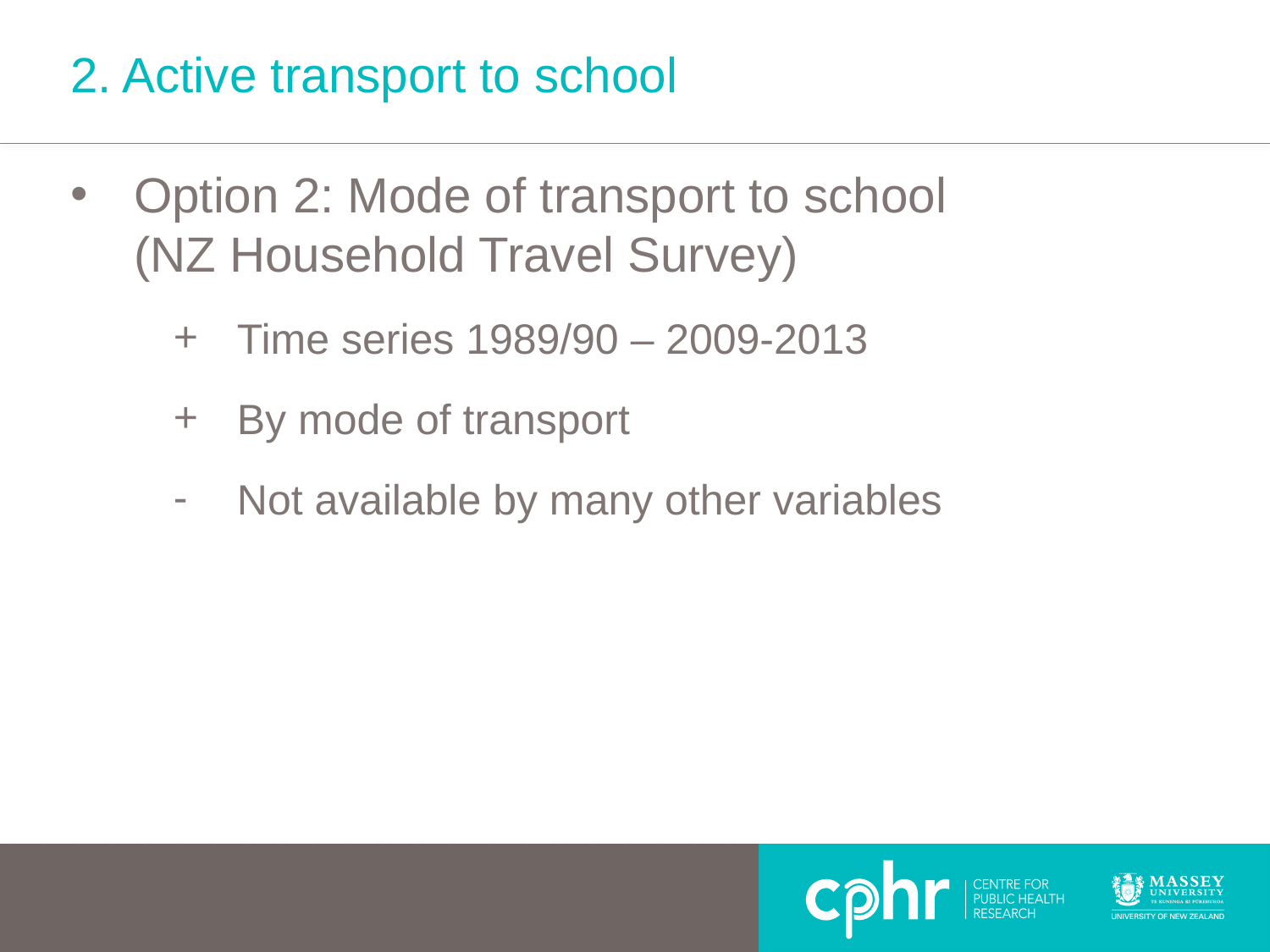

# 2. Active transport to school
Option 2: Mode of transport to school
(NZ Household Travel Survey)
Time series 1989/90 – 2009-2013
By mode of transport
Not available by many other variables